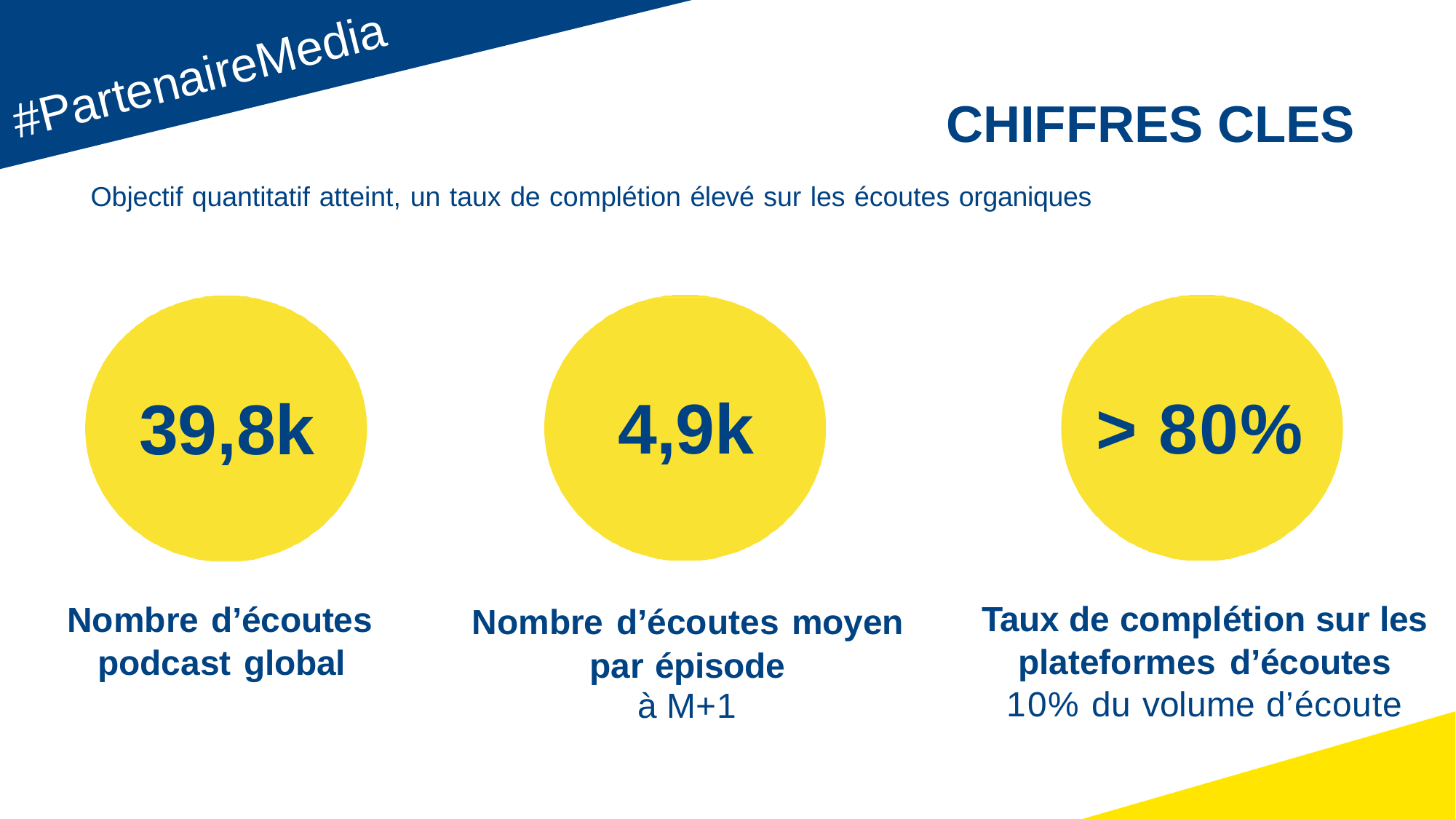

#PartenaireMedia
# CHIFFRES CLES
Objectif quantitatif atteint, un taux de complétion élevé sur les écoutes organiques

4,9k
> 80%
39,8k
Nombre d’écoutes moyen par épisode
à M+1
Taux de complétion sur les plateformes d’écoutes 10% du volume d’écoute
Nombre d’écoutes podcast global